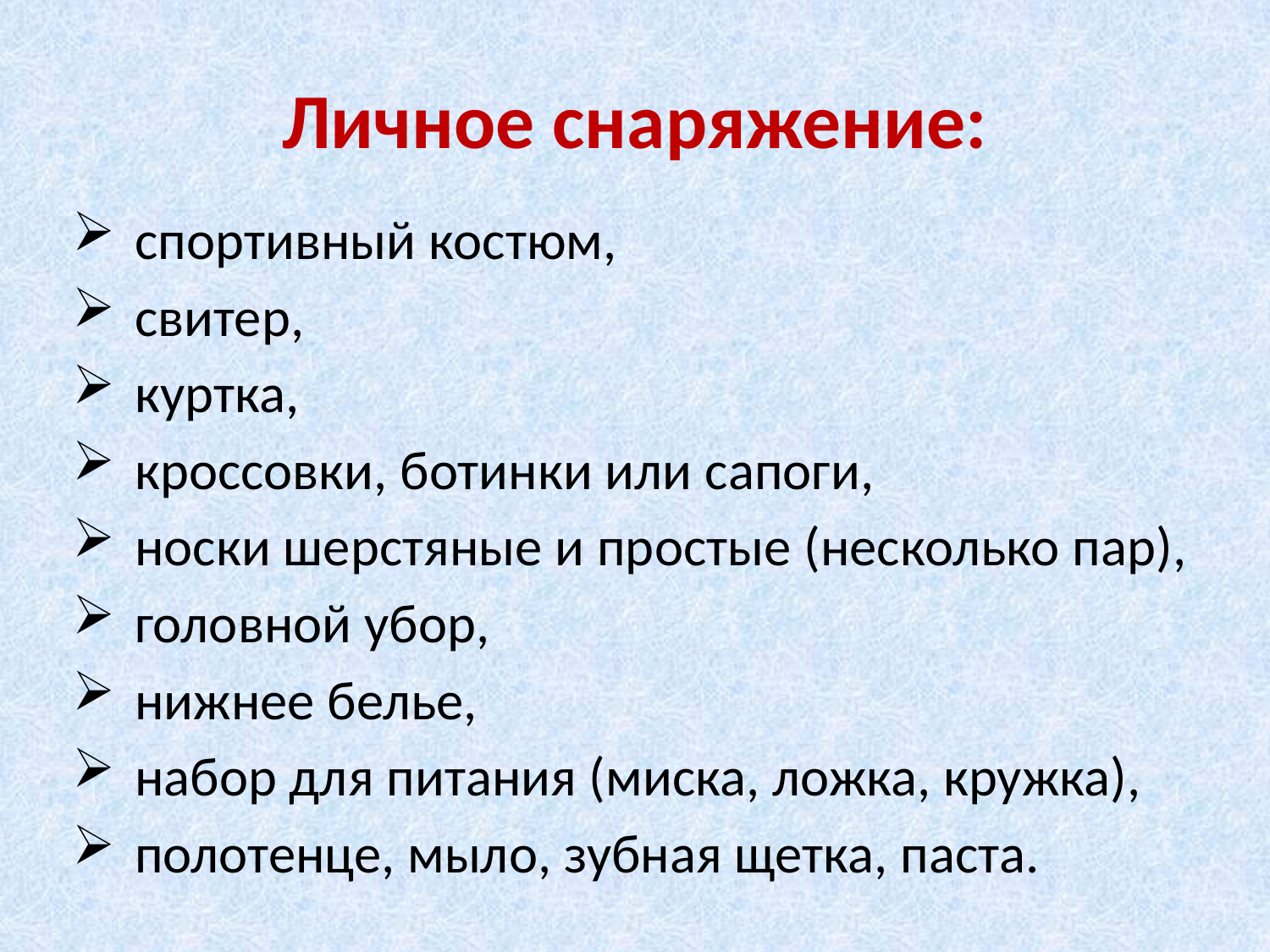

# Личное снаряжение:
 спортивный костюм,
 свитер,
 куртка,
 кроссовки, ботинки или сапоги,
 носки шерстяные и простые (несколько пар),
 головной убор,
 нижнее белье,
 набор для питания (миска, ложка, кружка),
 полотенце, мыло, зубная щетка, паста.